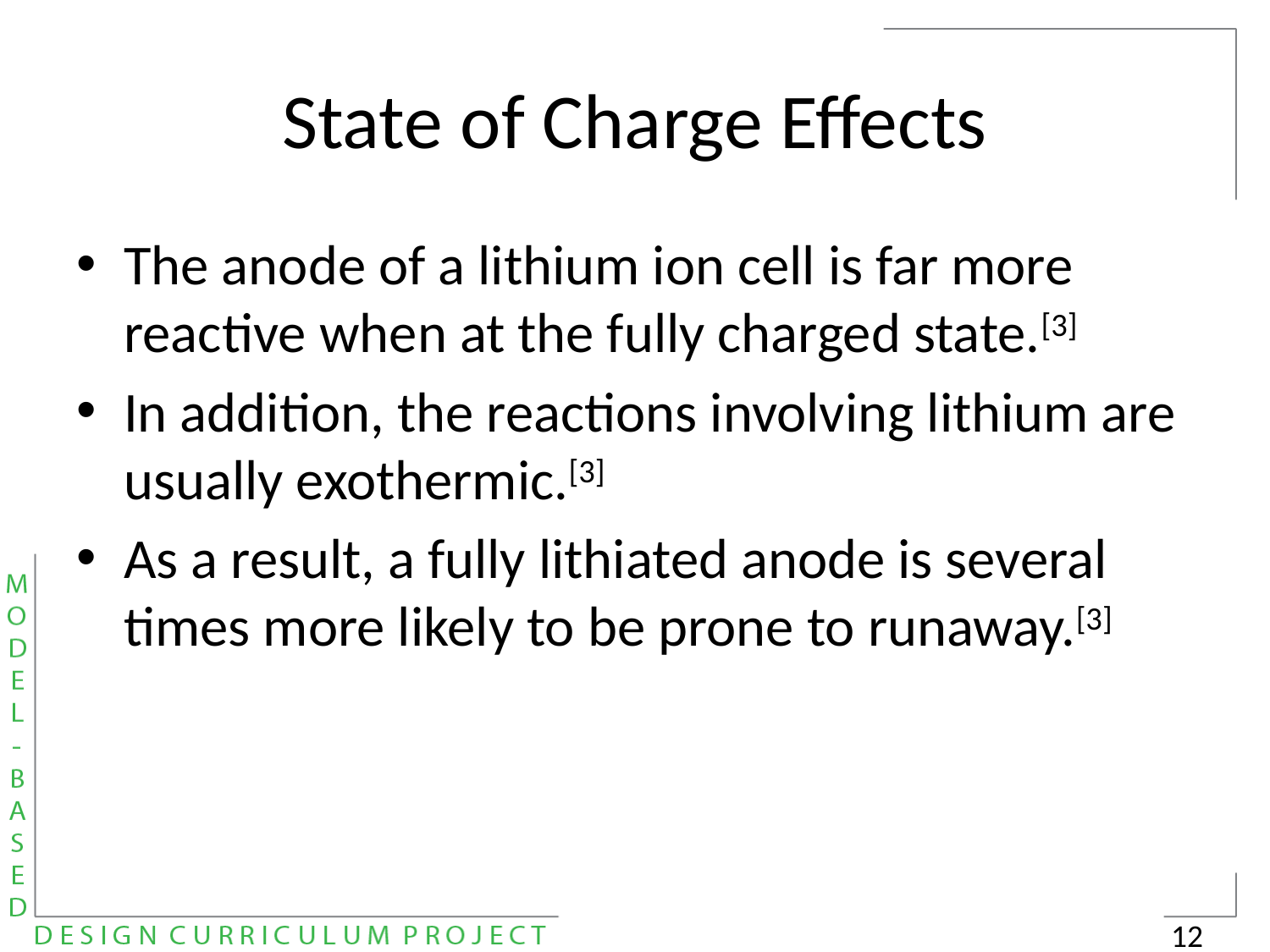

# State of Charge Effects
The anode of a lithium ion cell is far more reactive when at the fully charged state.[3]
In addition, the reactions involving lithium are usually exothermic.[3]
As a result, a fully lithiated anode is several times more likely to be prone to runaway.[3]